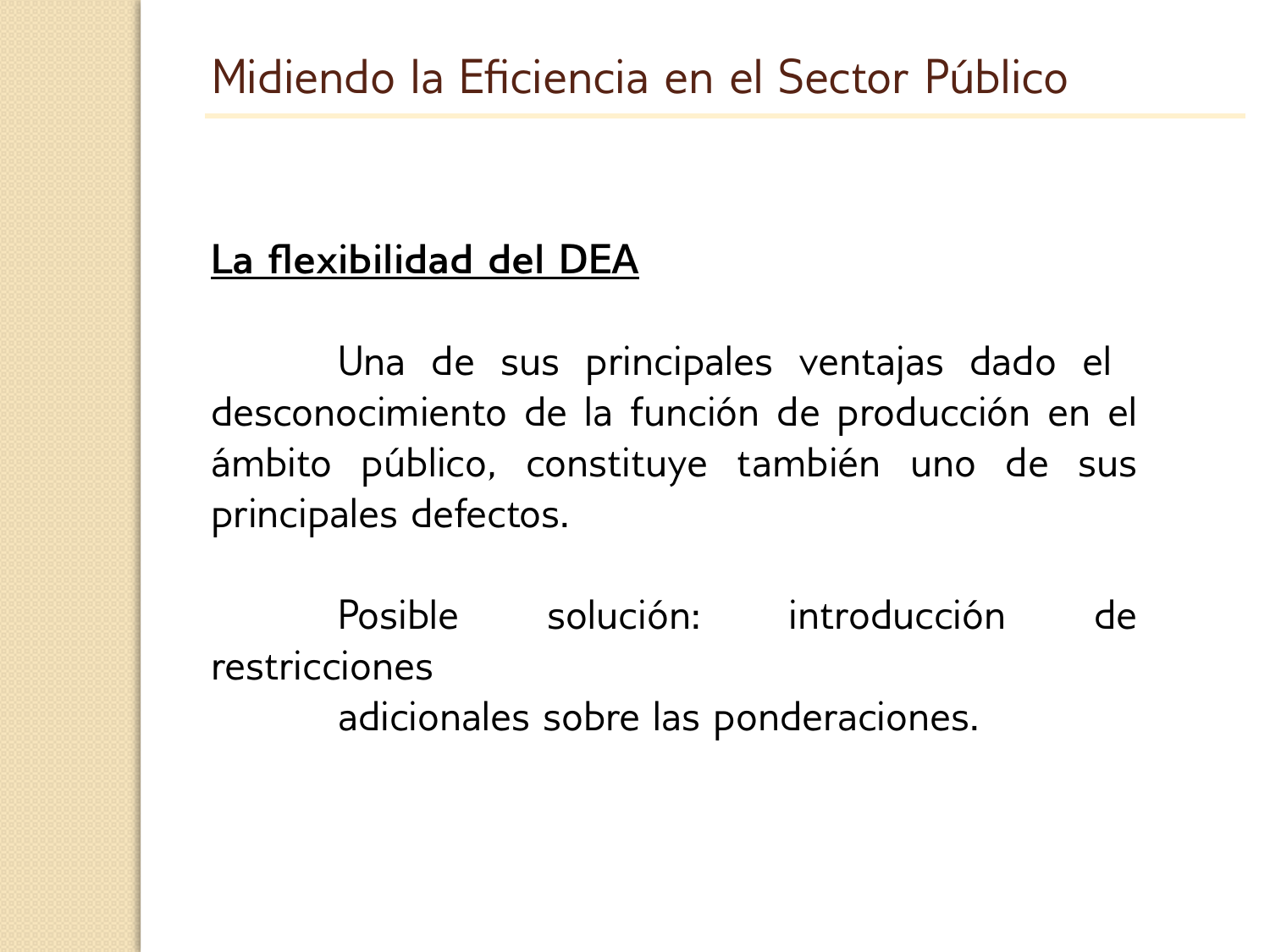

Midiendo la Eficiencia en el Sector Público

	La flexibilidad del DEA

 		Una de sus principales ventajas dado el  desconocimiento de la función de producción en el ámbito público, constituye también uno de sus principales defectos.

		Posible solución: introducción de restricciones
		adicionales sobre las ponderaciones.